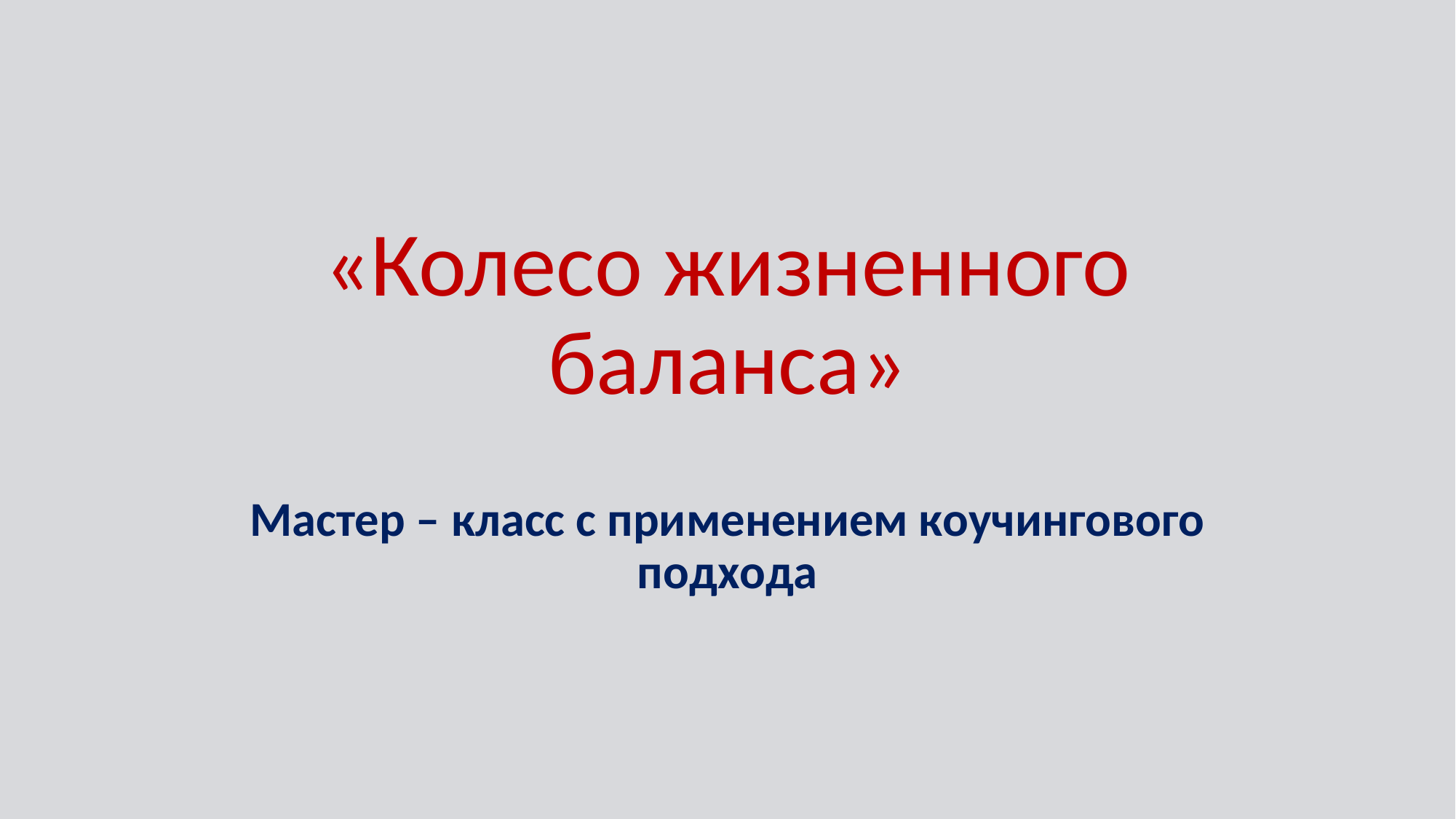

# «Колесо жизненного баланса»

Мастер – класс с применением коучингового подхода